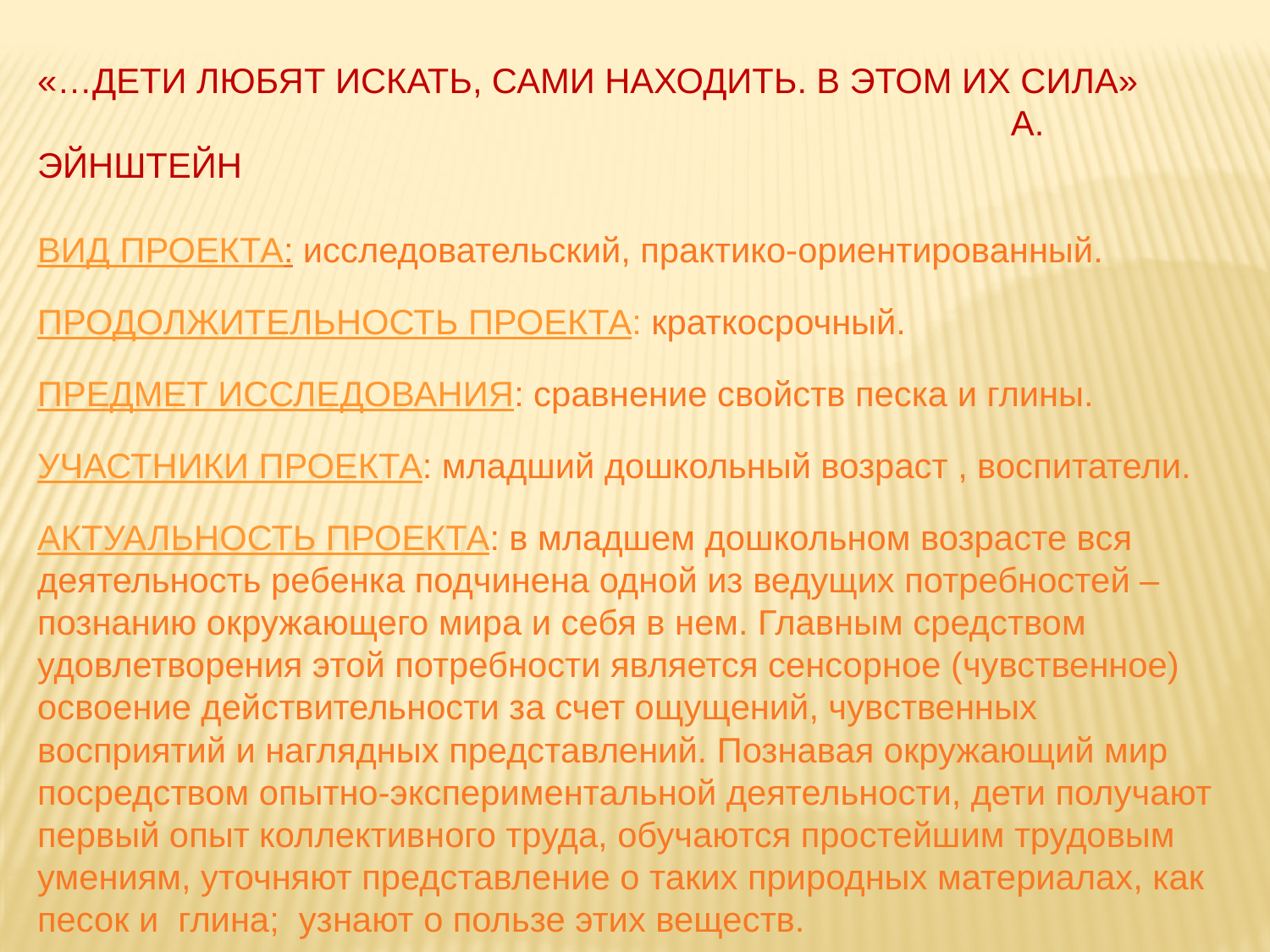

«…дети любят искать, сами находить. В этом их сила»
                                                                                                    А. Эйнштейн
Вид проекта: исследовательский, практико-ориентированный.
Продолжительность проекта: краткосрочный.
Предмет исследования: сравнение свойств песка и глины.
Участники Проекта: младший дошкольный возраст , воспитатели.
Актуальность проекта: в младшем дошкольном возрасте вся деятельность ребенка подчинена одной из ведущих потребностей – познанию окружающего мира и себя в нем. Главным средством удовлетворения этой потребности является сенсорное (чувственное) освоение действительности за счет ощущений, чувственных восприятий и наглядных представлений. Познавая окружающий мир посредством опытно-экспериментальной деятельности, дети получают первый опыт коллективного труда, обучаются простейшим трудовым умениям, уточняют представление о таких природных материалах, как песок и  глина;  узнают о пользе этих веществ.